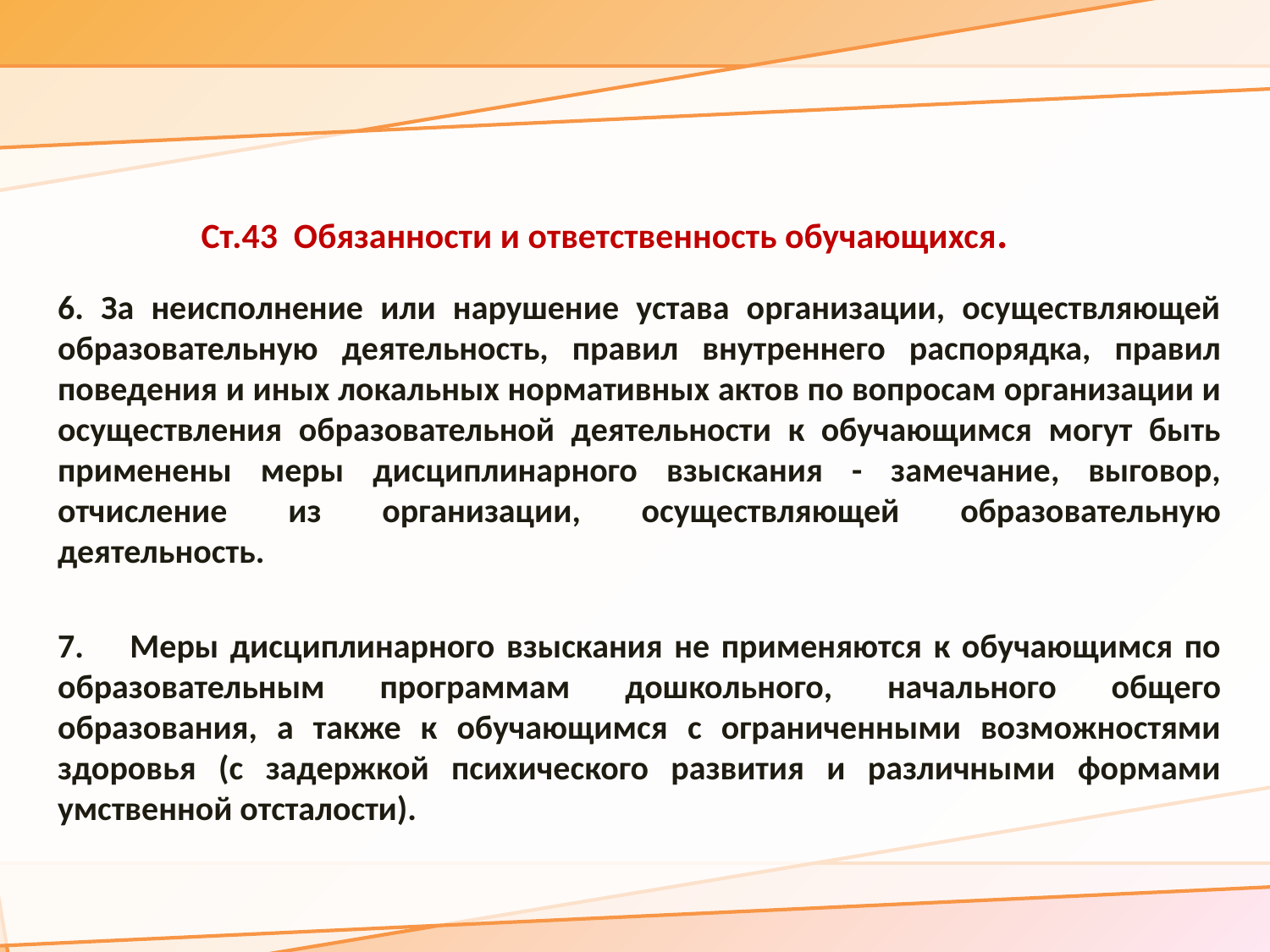

# Ст.43  Обязанности и ответственность обучающихся.

6. За неисполнение или нарушение устава организации, осуществляющей образовательную деятельность, правил внутреннего распорядка, правил поведения и иных локальных нормативных актов по вопросам организации и осуществления образовательной деятельности к обучающимся могут быть применены меры дисциплинарного взыскания - замечание, выговор, отчисление из организации, осуществляющей образовательную деятельность.

7.    Меры дисциплинарного взыскания не применяются к обучающимся по образовательным программам дошкольного, начального общего образования, а также к обучающимся с ограниченными возможностями здоровья (с задержкой психического развития и различными формами умственной отсталости).